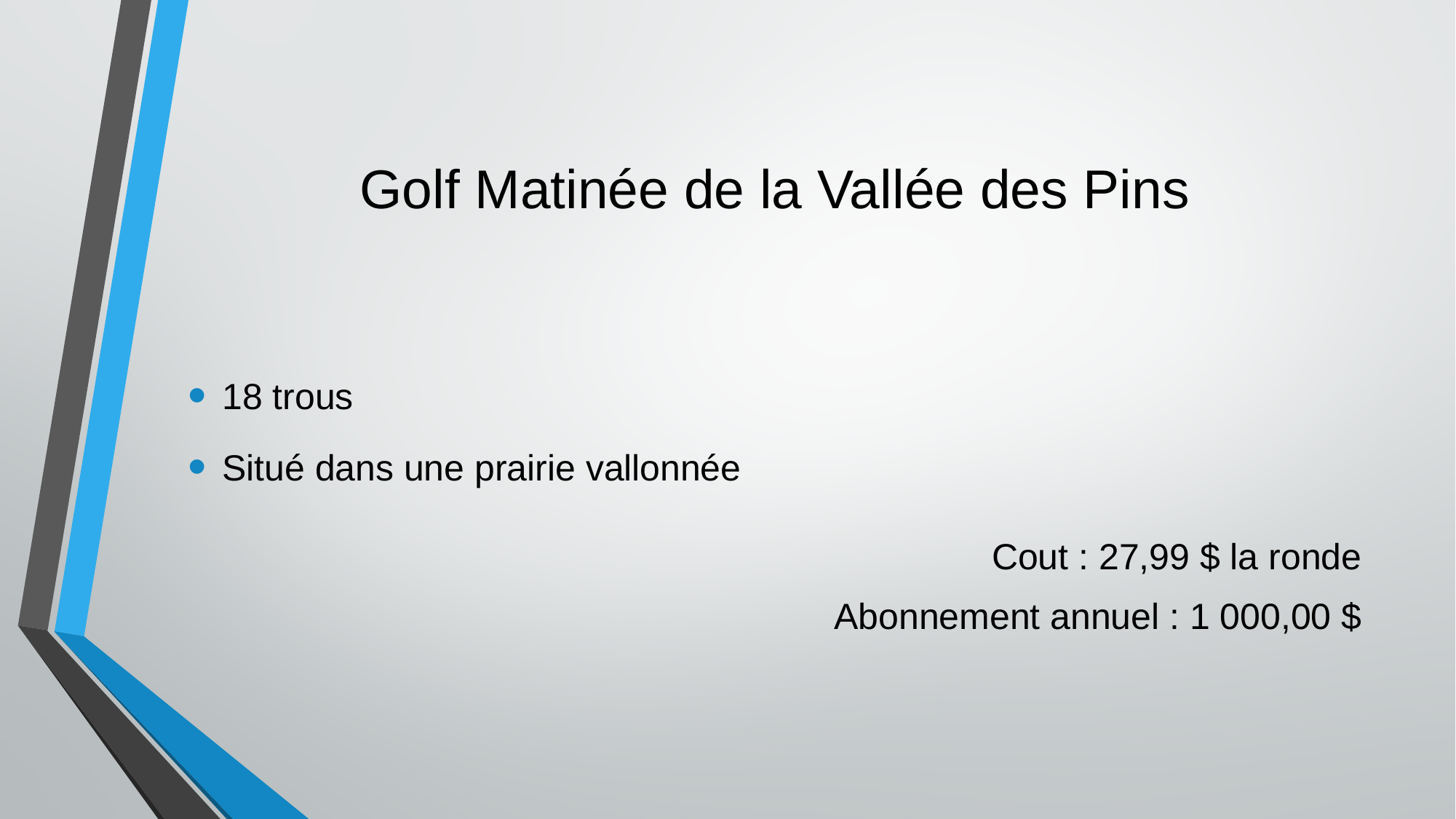

# Golf Matinée de la Vallée des Pins
18 trous
Situé dans une prairie vallonnée
Cout : 27,99 $ la ronde
Abonnement annuel : 1 000,00 $